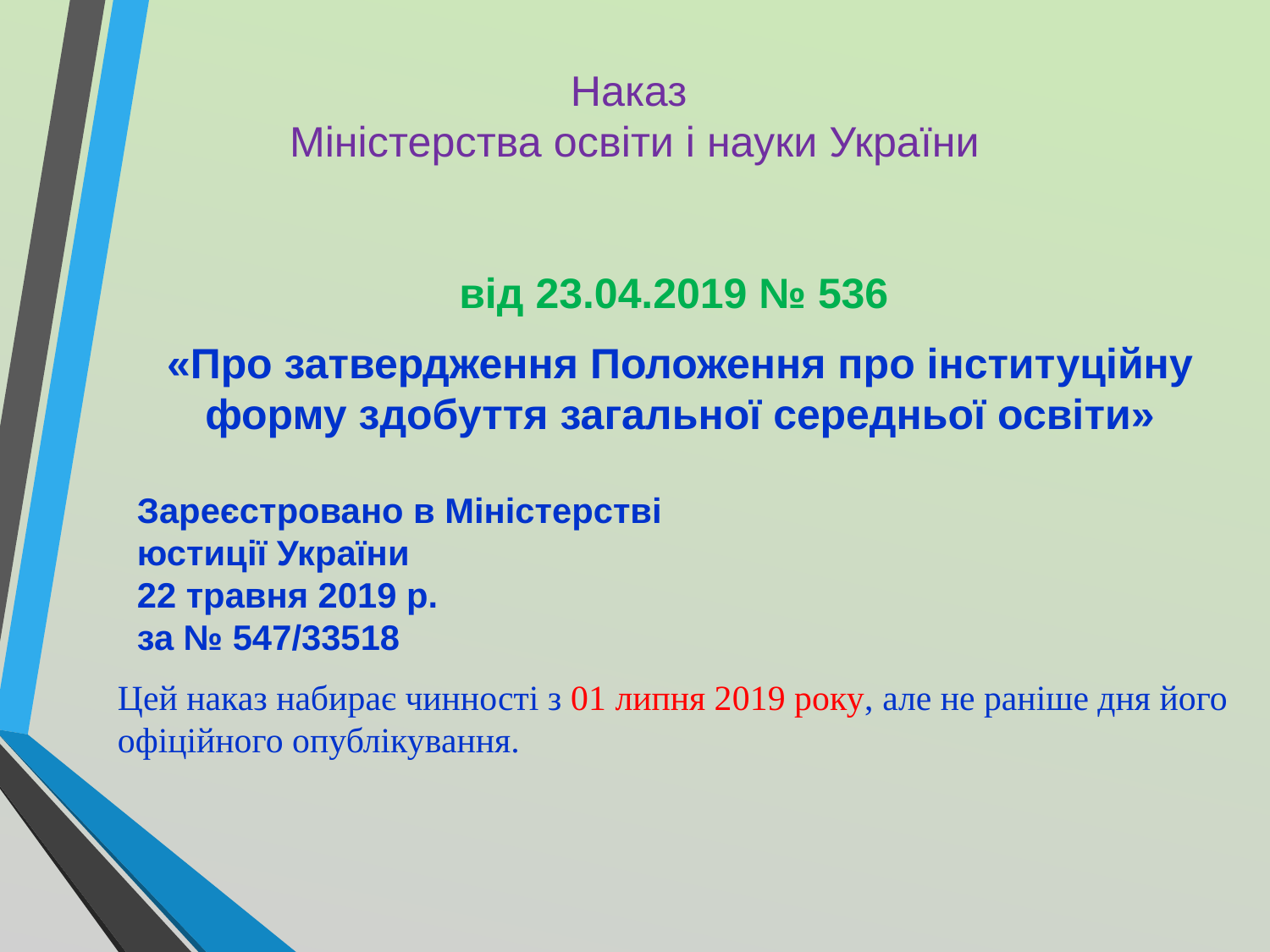

# Наказ Міністерства освіти і науки України
від 23.04.2019 № 536
«Про затвердження Положення про інституційну форму здобуття загальної середньої освіти»

  Зареєстровано в Міністерстві 
  юстиції України 
  22 травня 2019 р. 
  за № 547/33518
Цей наказ набирає чинності з 01 липня 2019 року, але не раніше дня його офіційного опублікування.